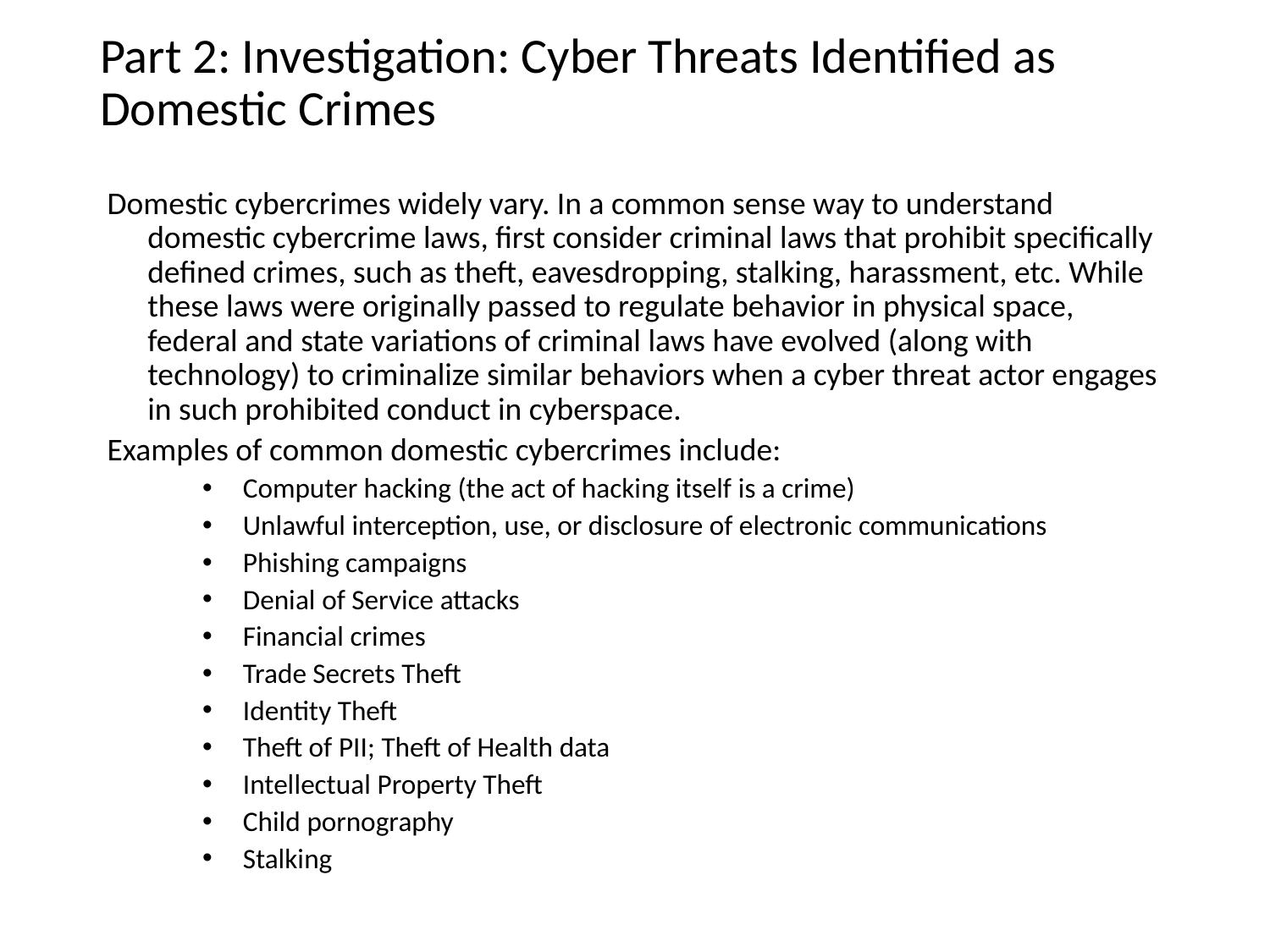

# Part 2: Investigation: Cyber Threats Identified as Domestic Crimes

Domestic cybercrimes widely vary. In a common sense way to understand domestic cybercrime laws, first consider criminal laws that prohibit specifically defined crimes, such as theft, eavesdropping, stalking, harassment, etc. While these laws were originally passed to regulate behavior in physical space, federal and state variations of criminal laws have evolved (along with technology) to criminalize similar behaviors when a cyber threat actor engages in such prohibited conduct in cyberspace.
Examples of common domestic cybercrimes include:
Computer hacking (the act of hacking itself is a crime)
Unlawful interception, use, or disclosure of electronic communications
Phishing campaigns
Denial of Service attacks
Financial crimes
Trade Secrets Theft
Identity Theft
Theft of PII; Theft of Health data
Intellectual Property Theft
Child pornography
Stalking